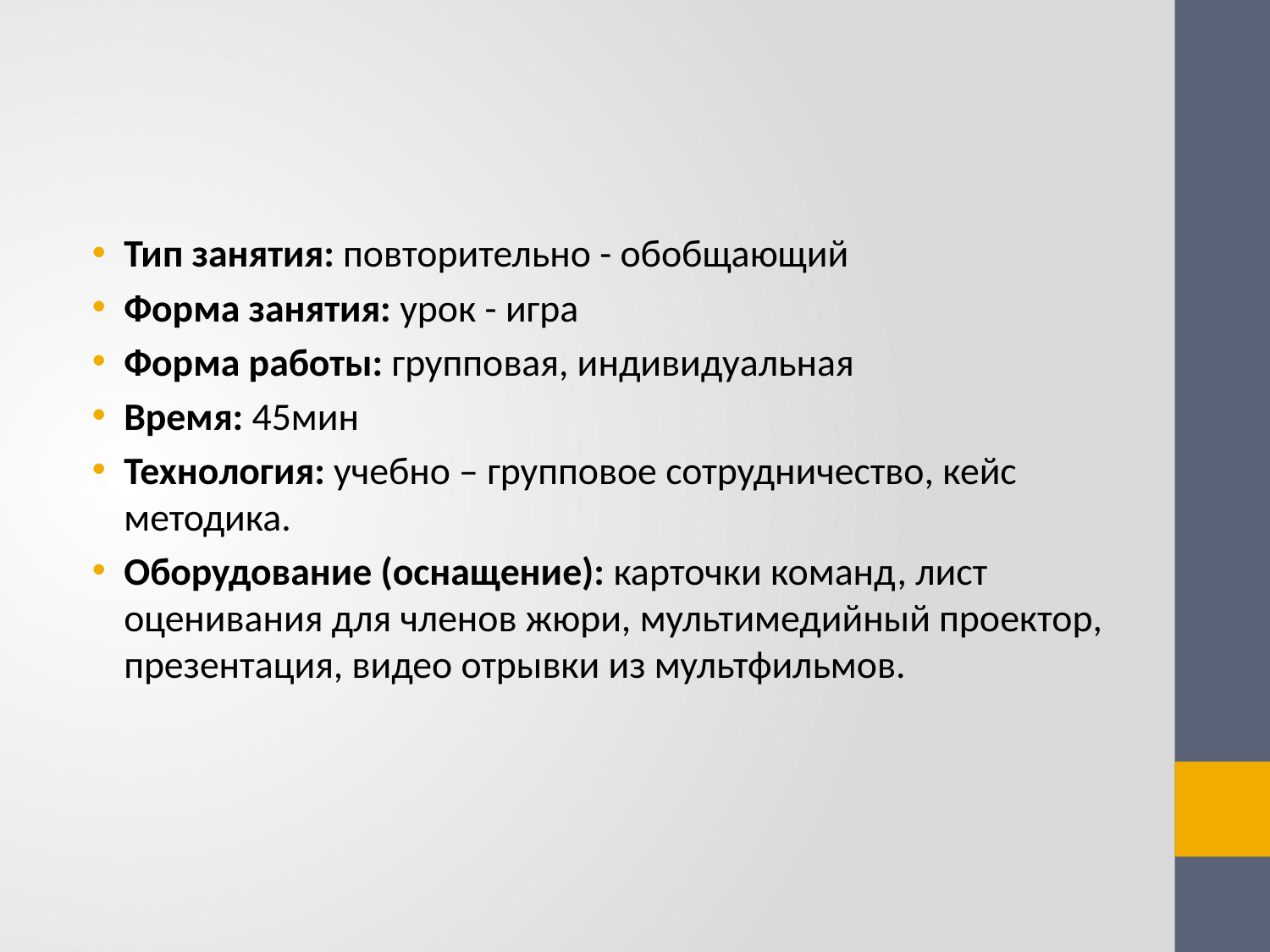

#
Тип занятия: повторительно - обобщающий
Форма занятия: урок - игра
Форма работы: групповая, индивидуальная
Время: 45мин
Технология: учебно – групповое сотрудничество, кейс методика.
Оборудование (оснащение): карточки команд, лист оценивания для членов жюри, мультимедийный проектор, презентация, видео отрывки из мультфильмов.